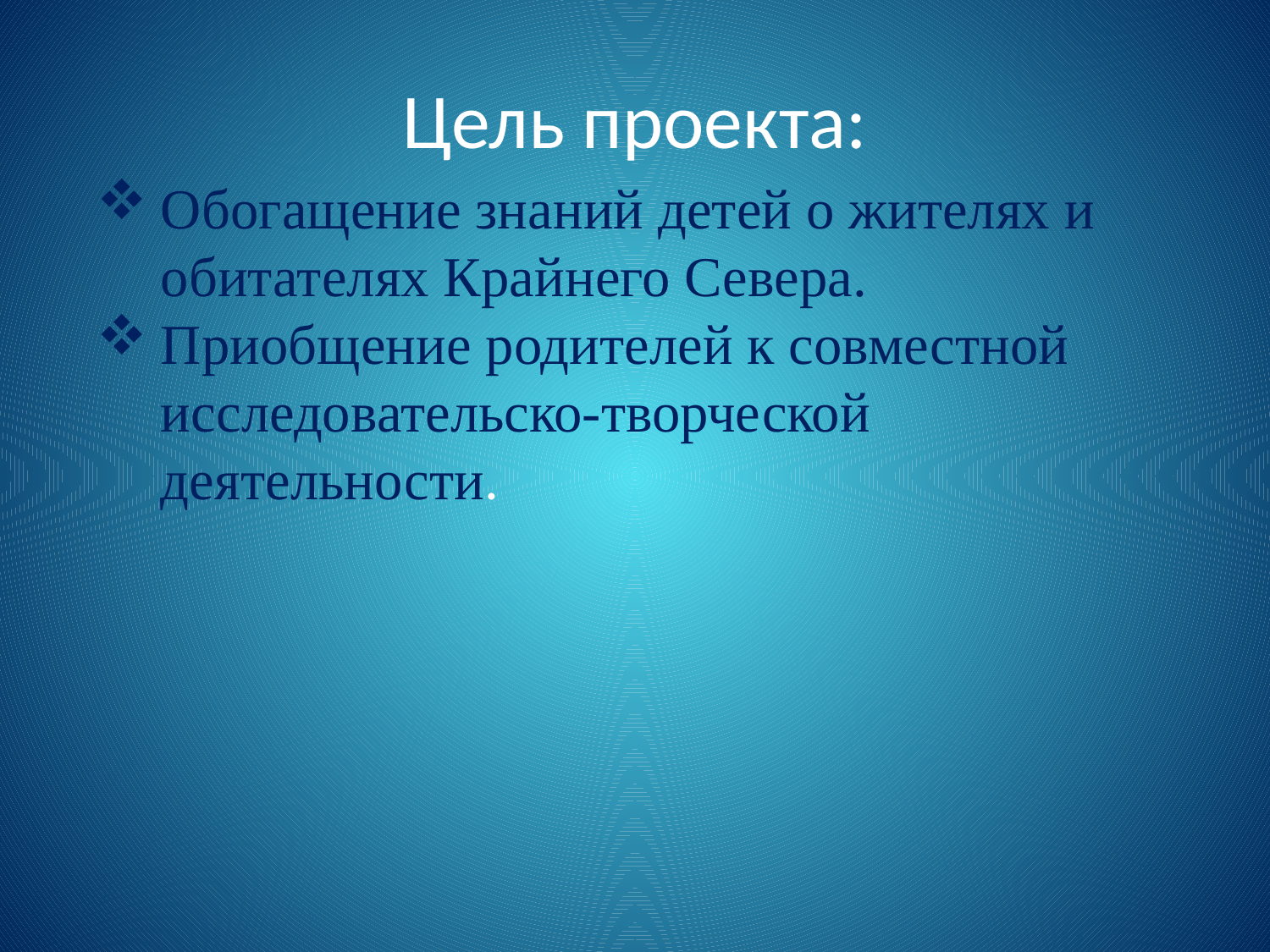

# Цель проекта:
Обогащение знаний детей о жителях и обитателях Крайнего Севера.
Приобщение родителей к совместной исследовательско-творческой деятельности.